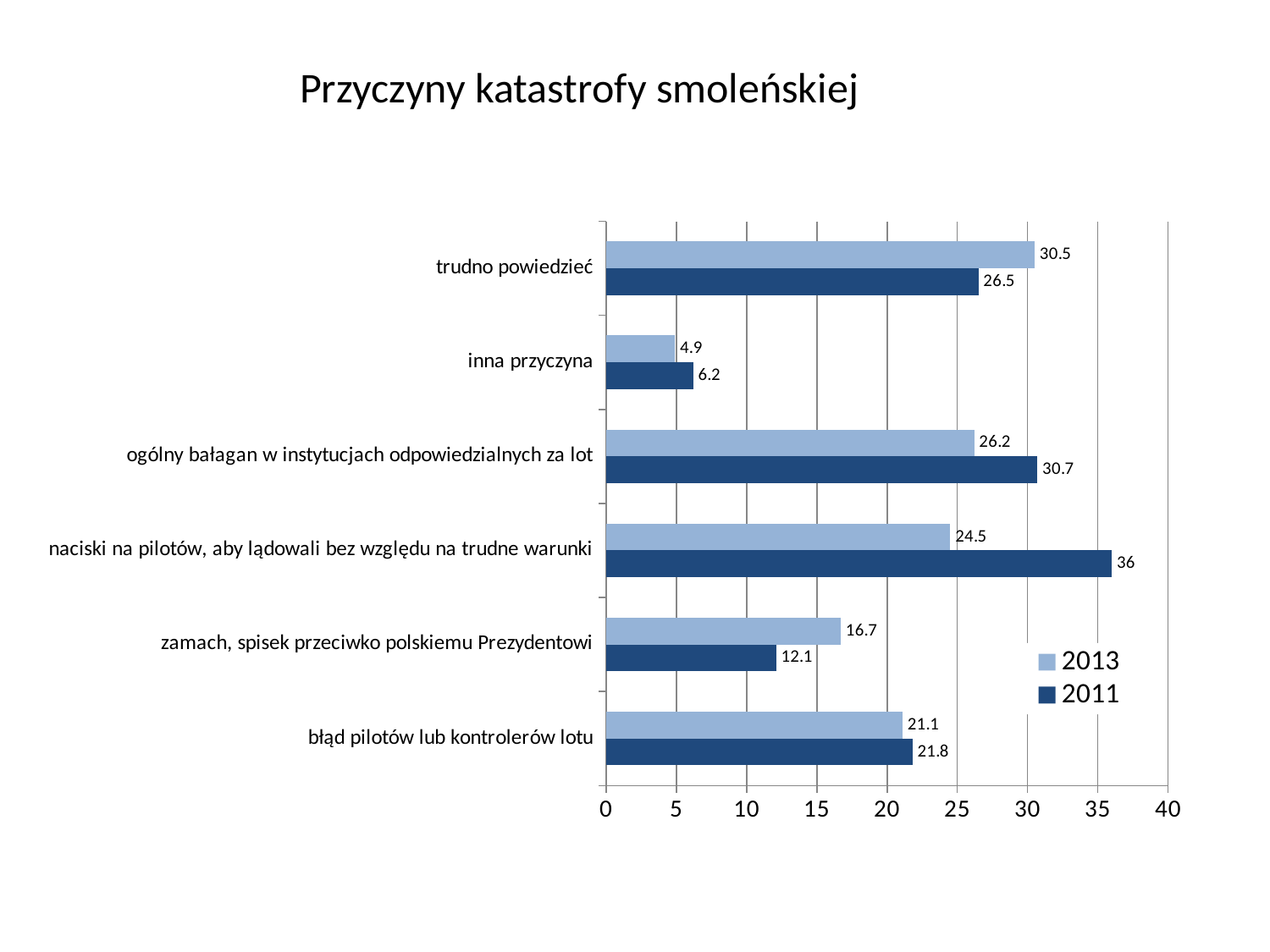

Przyczyny katastrofy smoleńskiej

### Chart

| Category | 2011 | 2013 |
|---|---|---|
| błąd pilotów lub kontrolerów lotu | 21.8 | 21.1 |
| zamach, spisek przeciwko polskiemu Prezydentowi | 12.1 | 16.7 |
| naciski na pilotów, aby lądowali bez względu na trudne warunki | 36.0 | 24.5 |
| ogólny bałagan w instytucjach odpowiedzialnych za lot | 30.7 | 26.2 |
| inna przyczyna | 6.2 | 4.9 |
| trudno powiedzieć | 26.5 | 30.5 |